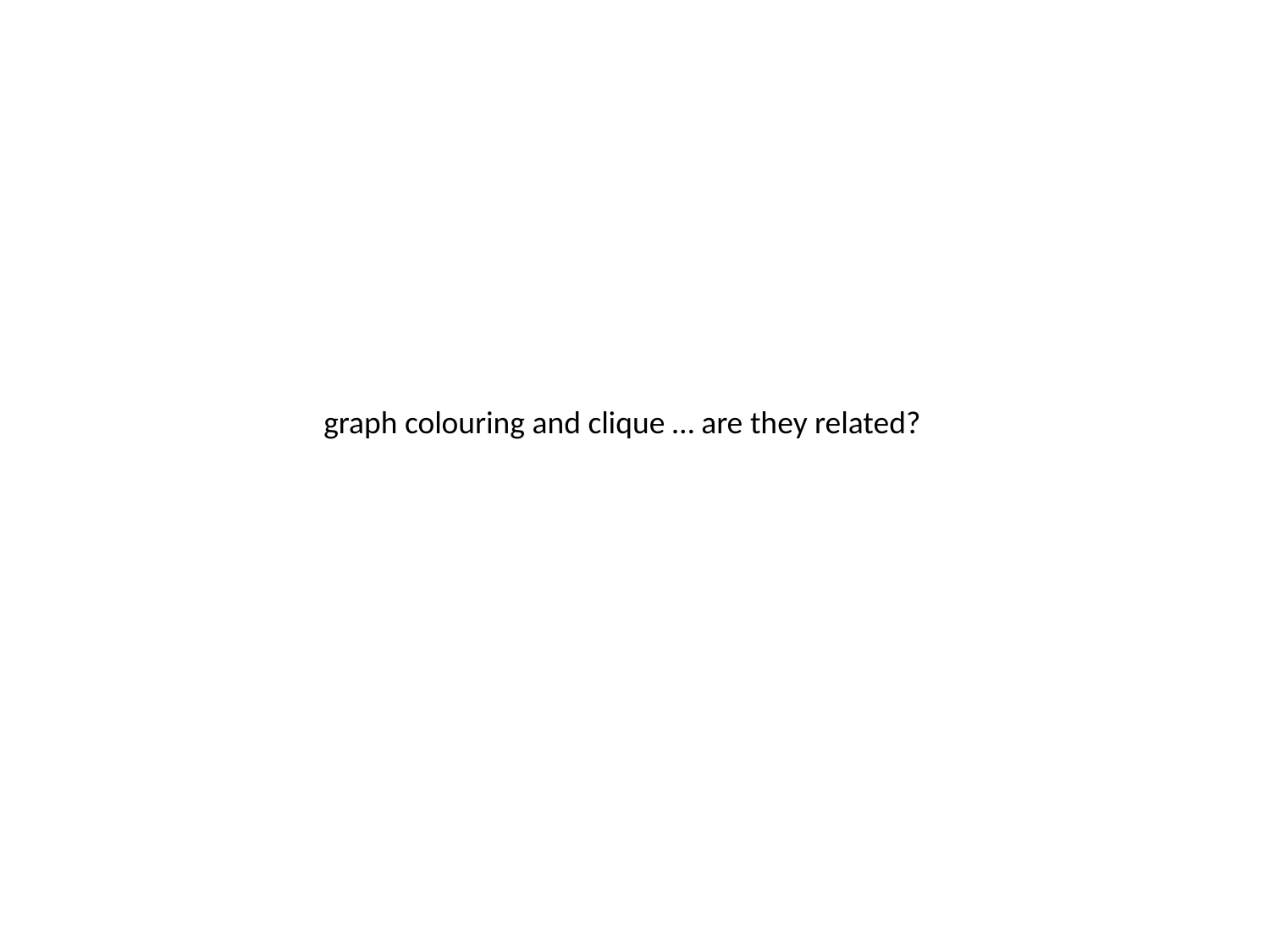

graph colouring and clique … are they related?